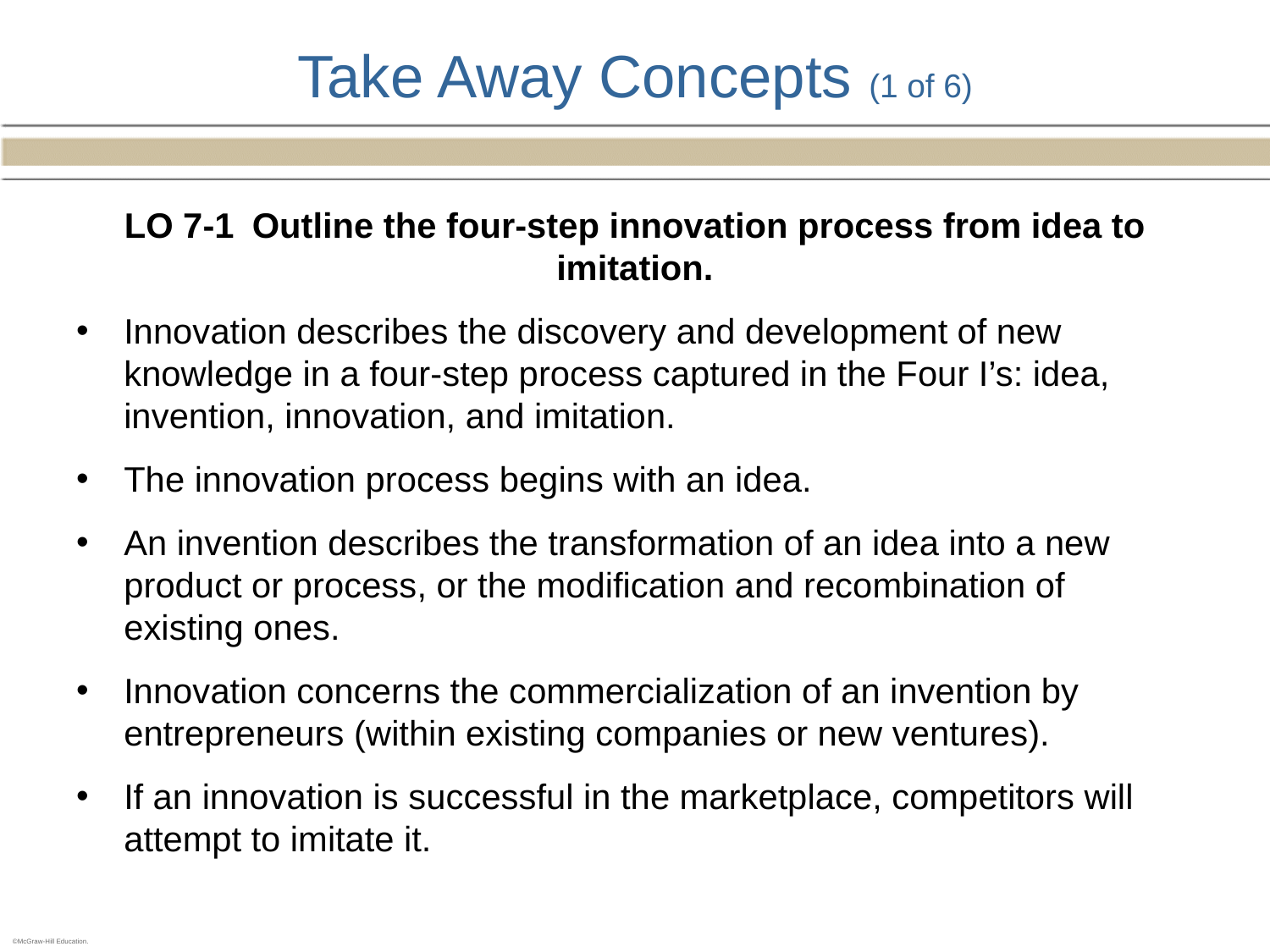

# Take Away Concepts (1 of 6)
LO 7-1 Outline the four-step innovation process from idea to imitation.
Innovation describes the discovery and development of new knowledge in a four-step process captured in the Four I’s: idea, invention, innovation, and imitation.
The innovation process begins with an idea.
An invention describes the transformation of an idea into a new product or process, or the modification and recombination of existing ones.
Innovation concerns the commercialization of an invention by entrepreneurs (within existing companies or new ventures).
If an innovation is successful in the marketplace, competitors will attempt to imitate it.